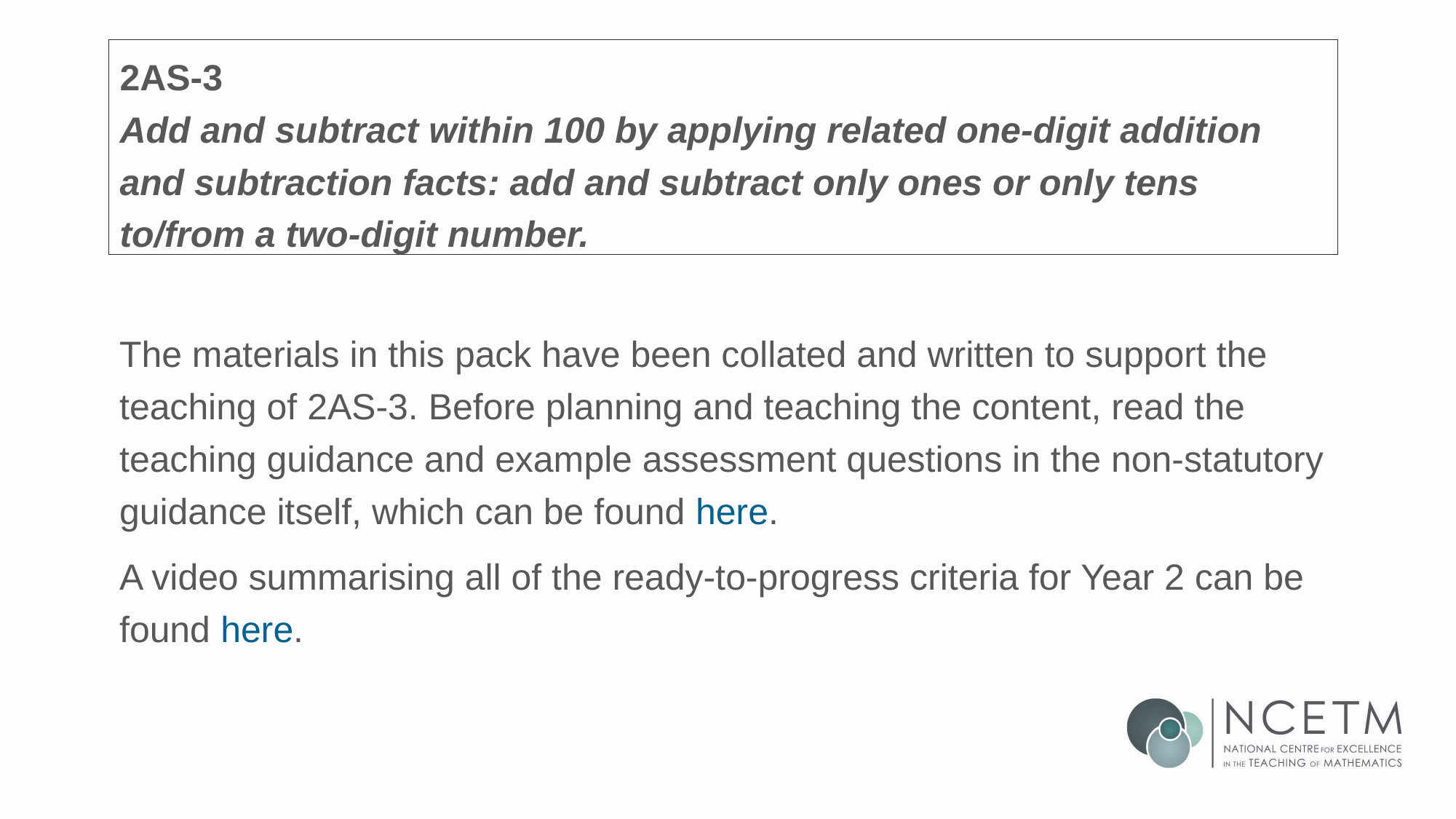

# 2AS-3 Add and subtract within 100 by applying related one-digit addition and subtraction facts: add and subtract only ones or only tens to/from a two-digit number.
The materials in this pack have been collated and written to support the teaching of 2AS-3. Before planning and teaching the content, read the teaching guidance and example assessment questions in the non-statutory guidance itself, which can be found here.
A video summarising all of the ready-to-progress criteria for Year 2 can be found here.